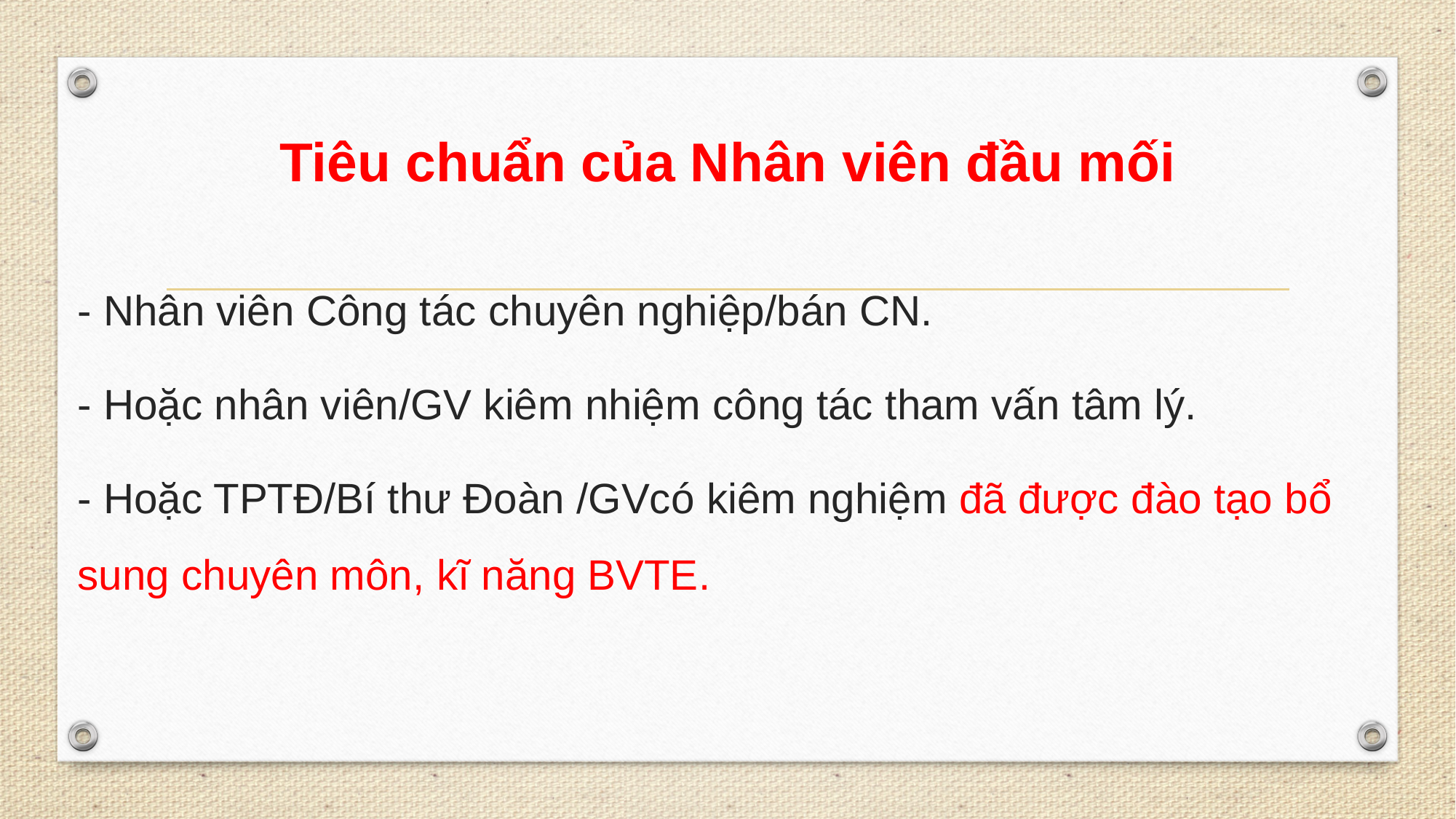

# Tiêu chuẩn của Nhân viên đầu mối
- Nhân viên Công tác chuyên nghiệp/bán CN.
- Hoặc nhân viên/GV kiêm nhiệm công tác tham vấn tâm lý.
- Hoặc TPTĐ/Bí thư Đoàn /GVcó kiêm nghiệm đã được đào tạo bổ sung chuyên môn, kĩ năng BVTE.